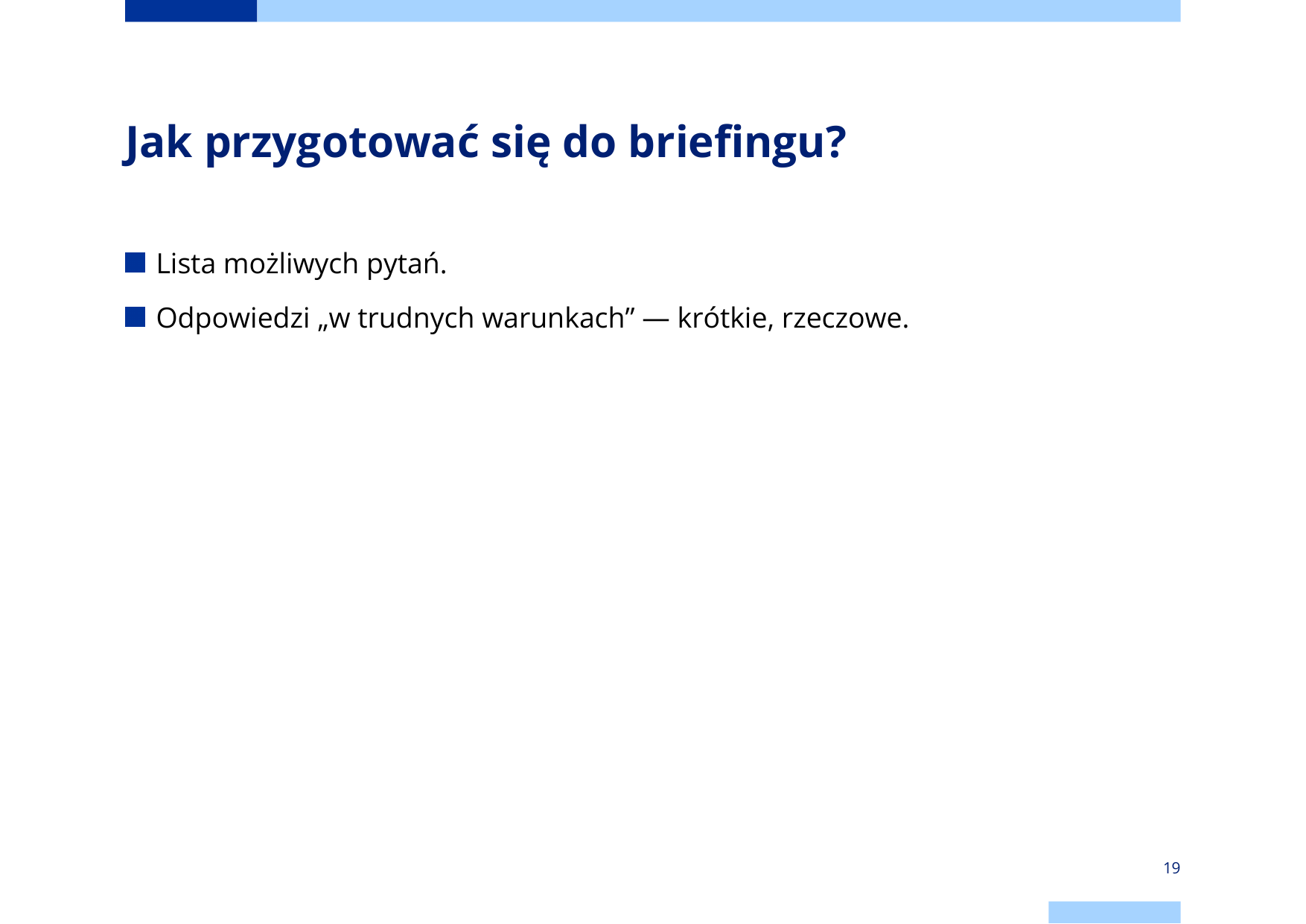

# Jak przygotować się do briefingu?
Lista możliwych pytań.
Odpowiedzi „w trudnych warunkach” — krótkie, rzeczowe.
19